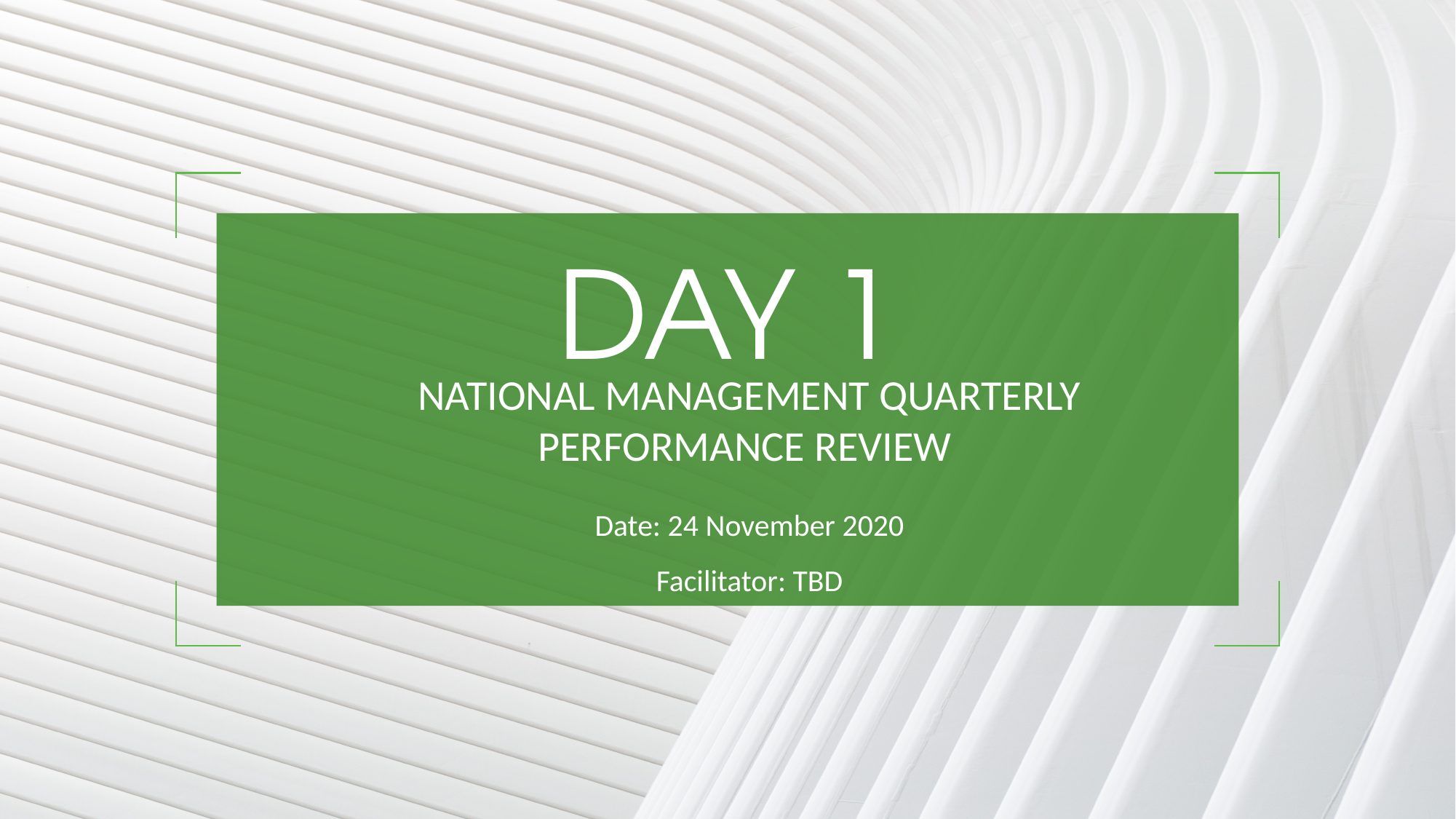

DAY 1
NATIONAL MANAGEMENT QUARTERLY
PERFORMANCE REVIEW

Date: 24 November 2020

Facilitator: TBD